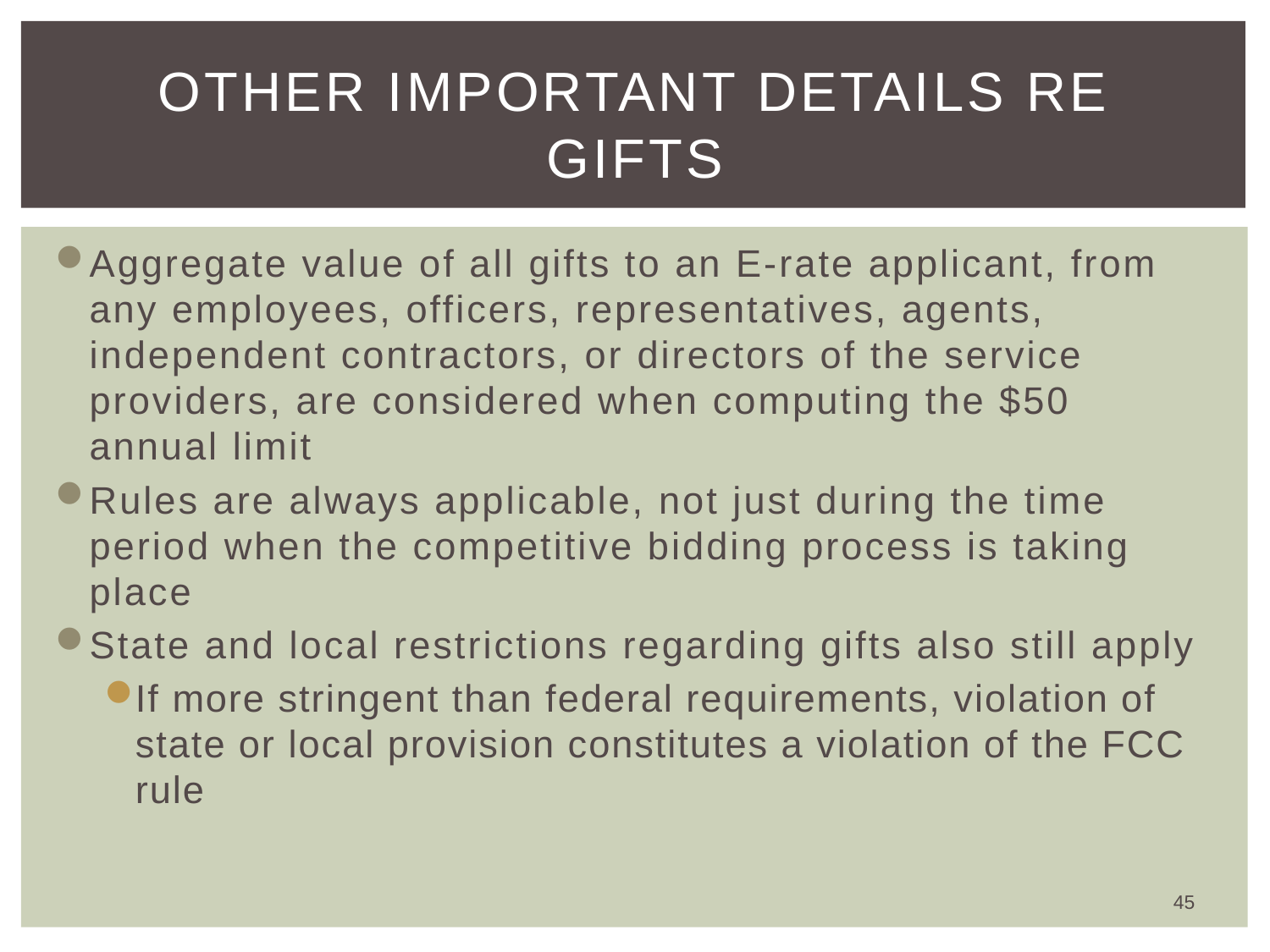

# Other Important Details Re Gifts
Aggregate value of all gifts to an E-rate applicant, from any employees, officers, representatives, agents, independent contractors, or directors of the service providers, are considered when computing the $50 annual limit
Rules are always applicable, not just during the time period when the competitive bidding process is taking place
State and local restrictions regarding gifts also still apply
If more stringent than federal requirements, violation of state or local provision constitutes a violation of the FCC rule

45